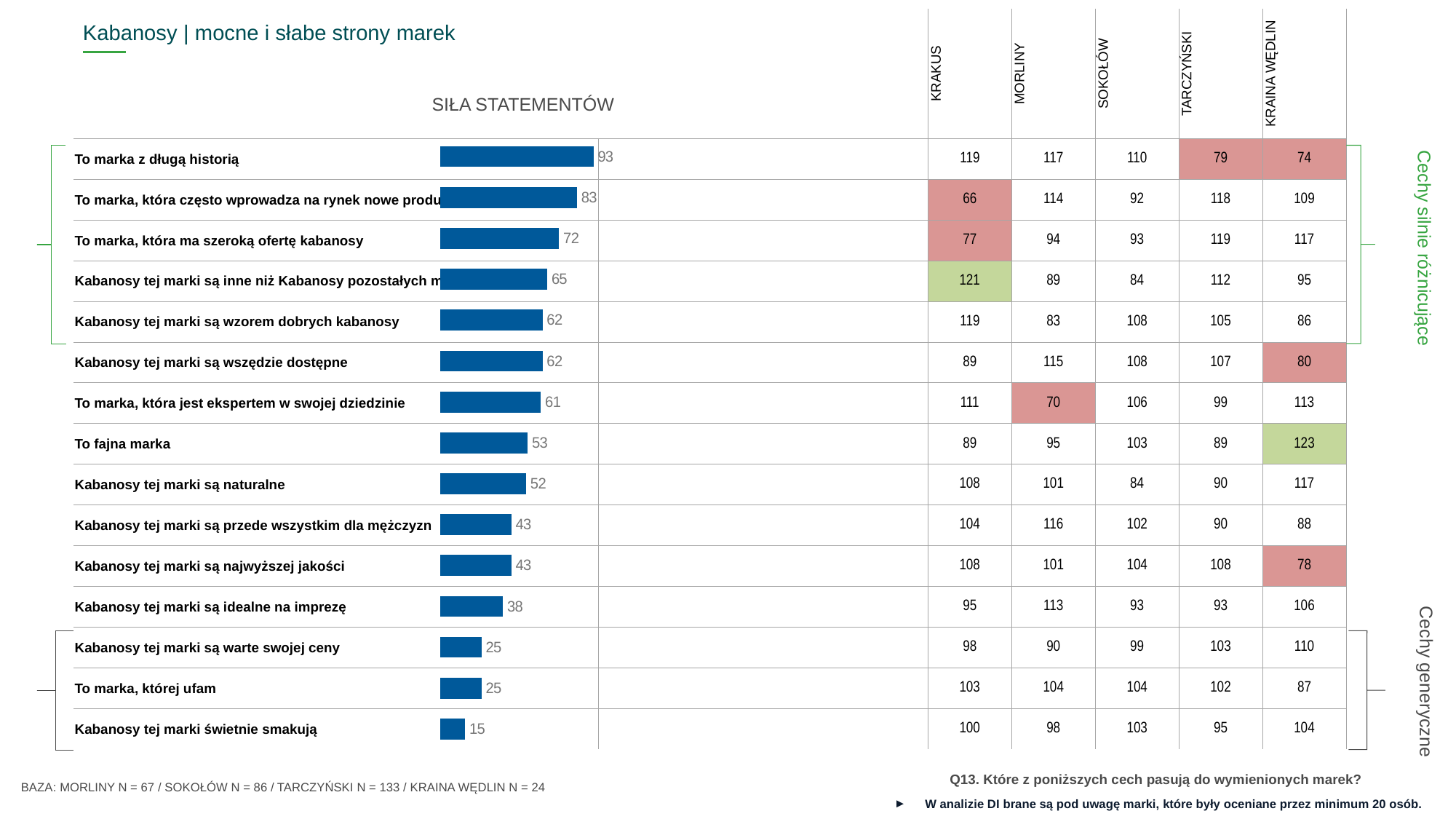

| ^TABDI^ | x | KRAKUS | MORLINY | SOKOŁÓW | TARCZYŃSKI | KRAINA WĘDLIN |
| --- | --- | --- | --- | --- | --- | --- |
| To marka z długą historią |  | 119 | 117 | 110 | 79 | 74 |
| To marka, która często wprowadza na rynek nowe produkty, pomysły |  | 66 | 114 | 92 | 118 | 109 |
| To marka, która ma szeroką ofertę kabanosy |  | 77 | 94 | 93 | 119 | 117 |
| Kabanosy tej marki są inne niż Kabanosy pozostałych marek |  | 121 | 89 | 84 | 112 | 95 |
| Kabanosy tej marki są wzorem dobrych kabanosy |  | 119 | 83 | 108 | 105 | 86 |
| Kabanosy tej marki są wszędzie dostępne |  | 89 | 115 | 108 | 107 | 80 |
| To marka, która jest ekspertem w swojej dziedzinie |  | 111 | 70 | 106 | 99 | 113 |
| To fajna marka |  | 89 | 95 | 103 | 89 | 123 |
| Kabanosy tej marki są naturalne |  | 108 | 101 | 84 | 90 | 117 |
| Kabanosy tej marki są przede wszystkim dla mężczyzn |  | 104 | 116 | 102 | 90 | 88 |
| Kabanosy tej marki są najwyższej jakości |  | 108 | 101 | 104 | 108 | 78 |
| Kabanosy tej marki są idealne na imprezę |  | 95 | 113 | 93 | 93 | 106 |
| Kabanosy tej marki są warte swojej ceny |  | 98 | 90 | 99 | 103 | 110 |
| To marka, której ufam |  | 103 | 104 | 104 | 102 | 87 |
| Kabanosy tej marki świetnie smakują |  | 100 | 98 | 103 | 95 | 104 |

Kabanosy | mocne i słabe strony marek
SIŁA STATEMENTÓW

### Chart

| Category | Seria 1 |
|---|---|
|  | 93.0 |
|  | 83.0 |
|  | 72.0 |
|  | 65.0 |
|  | 62.0 |
|  | 62.0 |
|  | 61.0 |
|  | 53.0 |
|  | 52.0 |
|  | 43.0 |
|  | 43.0 |
|  | 38.0 |
|  | 25.0 |
|  | 25.0 |
|  | 15.0 |

Cechy silnie różnicujące

Cechy generyczne
Q13. Które z poniższych cech pasują do wymienionych marek?

BAZA: MORLINY N = 67 / SOKOŁÓW N = 86 / TARCZYŃSKI N = 133 / KRAINA WĘDLIN N = 24
W analizie DI brane są pod uwagę marki, które były oceniane przez minimum 20 osób.